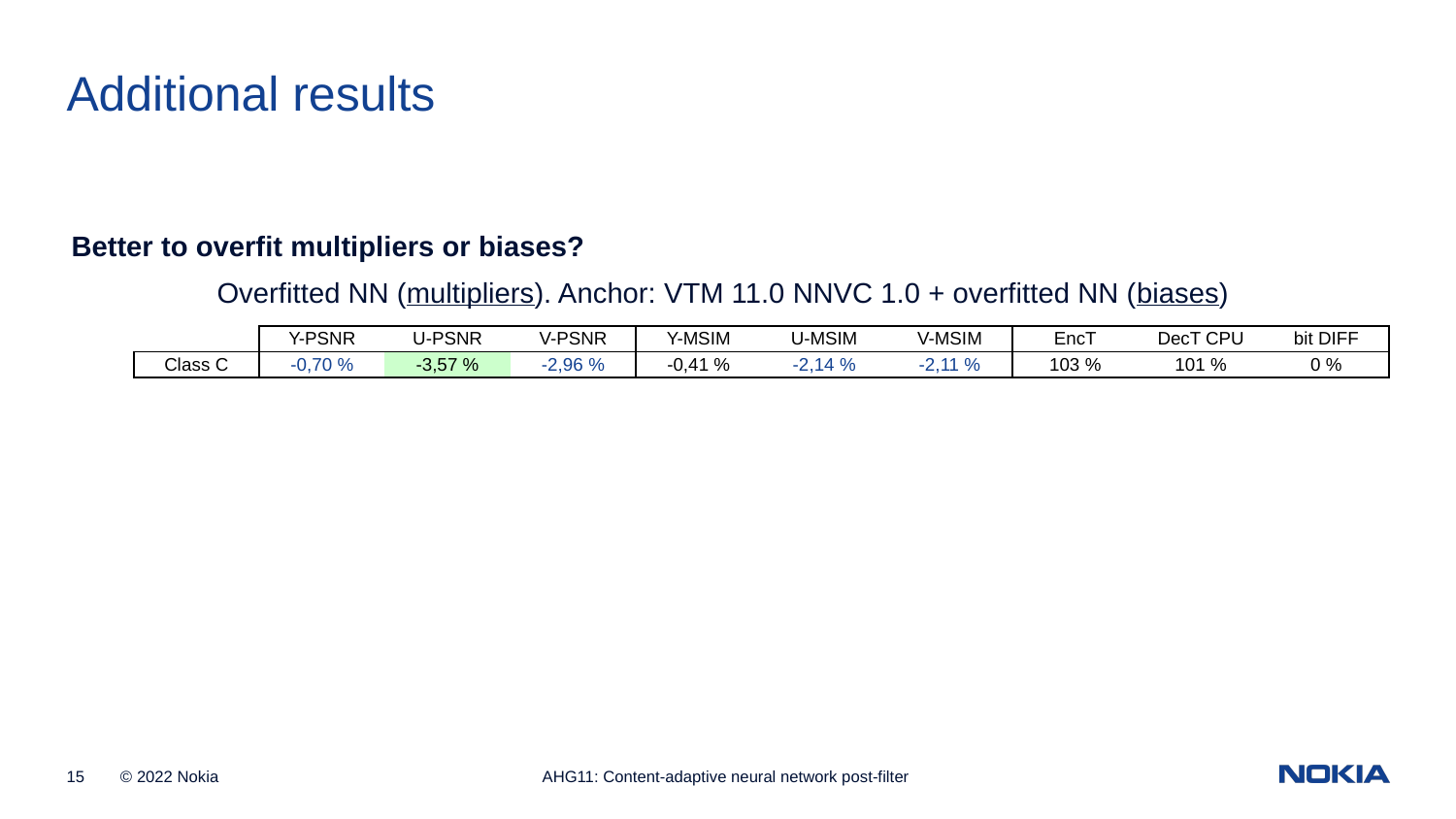

Additional results

Better to overfit multipliers or biases?
	Overfitted NN (multipliers). Anchor: VTM 11.0 NNVC 1.0 + overfitted NN (biases)
|  | Y-PSNR | U-PSNR | V-PSNR | Y-MSIM | U-MSIM | V-MSIM | EncT | DecT CPU | bit DIFF |
| --- | --- | --- | --- | --- | --- | --- | --- | --- | --- |
| Class C | -0,70 % | -3,57 % | -2,96 % | -0,41 % | -2,14 % | -2,11 % | 103 % | 101 % | 0 % |
AHG11: Content-adaptive neural network post-filter